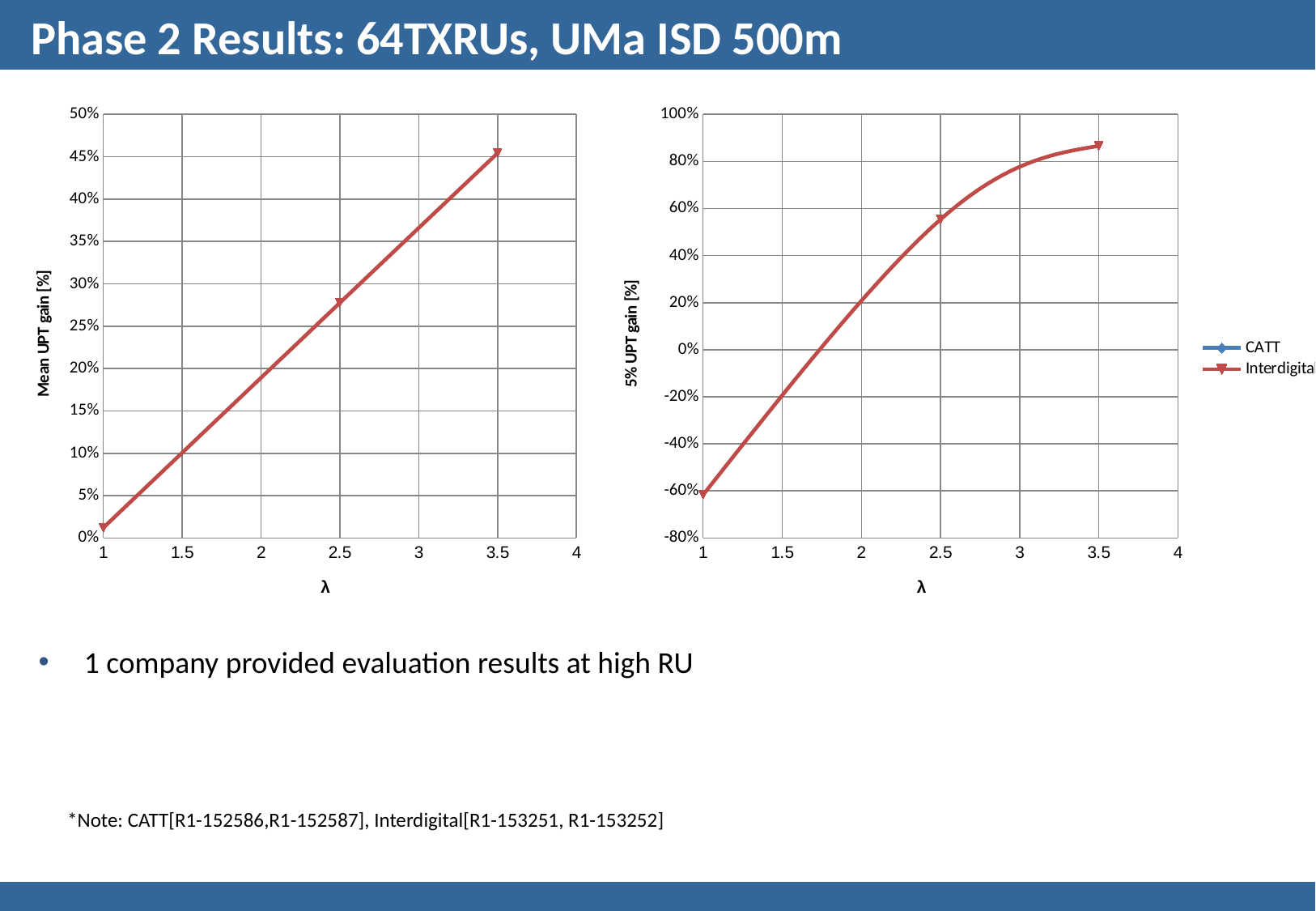

# Phase 2 Results: 64TXRUs, UMa ISD 500m

### Chart

| Category |  |  |
|---|---|---|

### Chart

| Category |  |  |
|---|---|---|
1 company provided evaluation results at high RU
*Note: CATT[R1-152586,R1-152587], Interdigital[R1-153251, R1-153252]